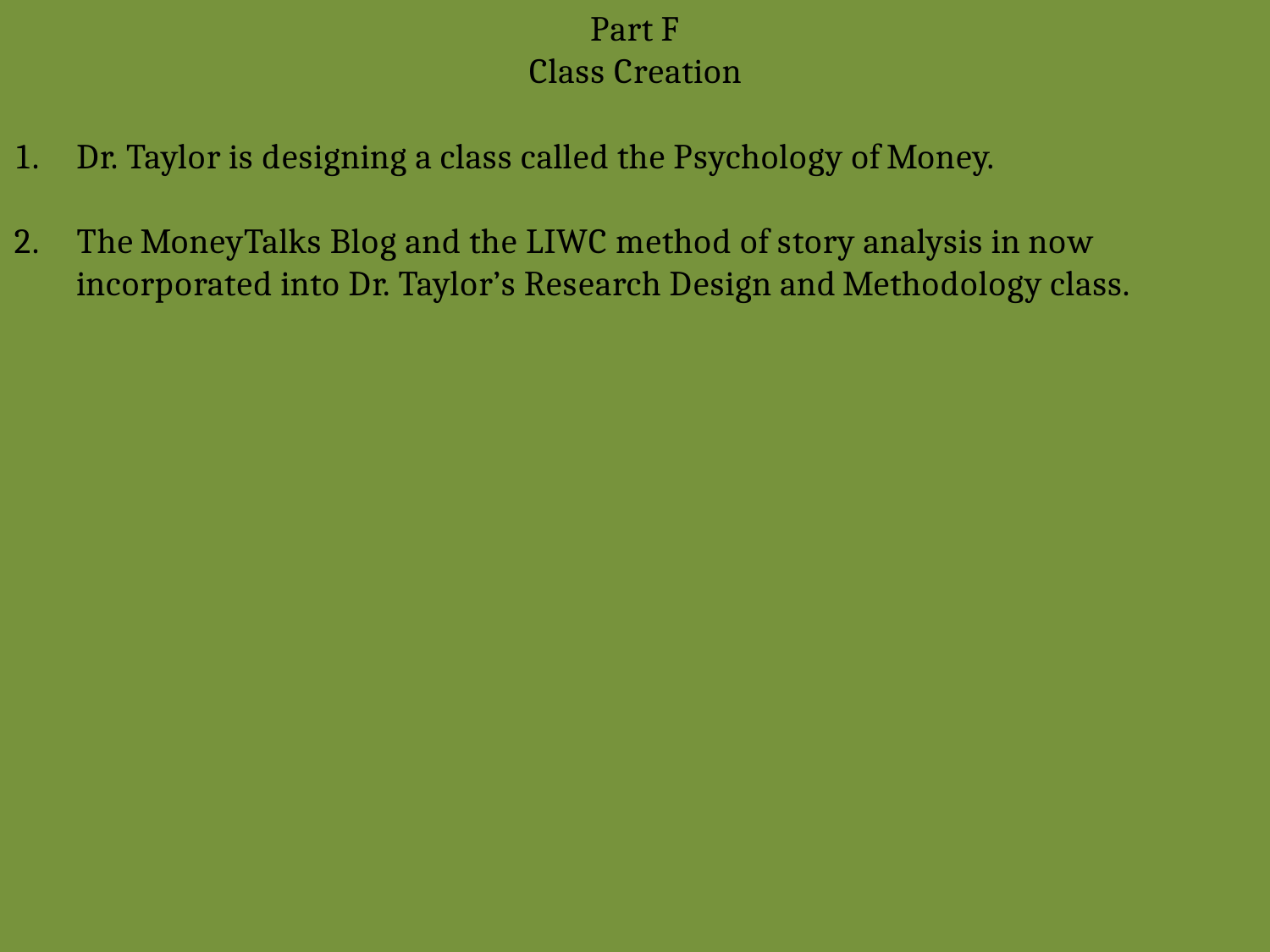

Part F
Class Creation

Dr. Taylor is designing a class called the Psychology of Money.

The MoneyTalks Blog and the LIWC method of story analysis in now incorporated into Dr. Taylor’s Research Design and Methodology class.